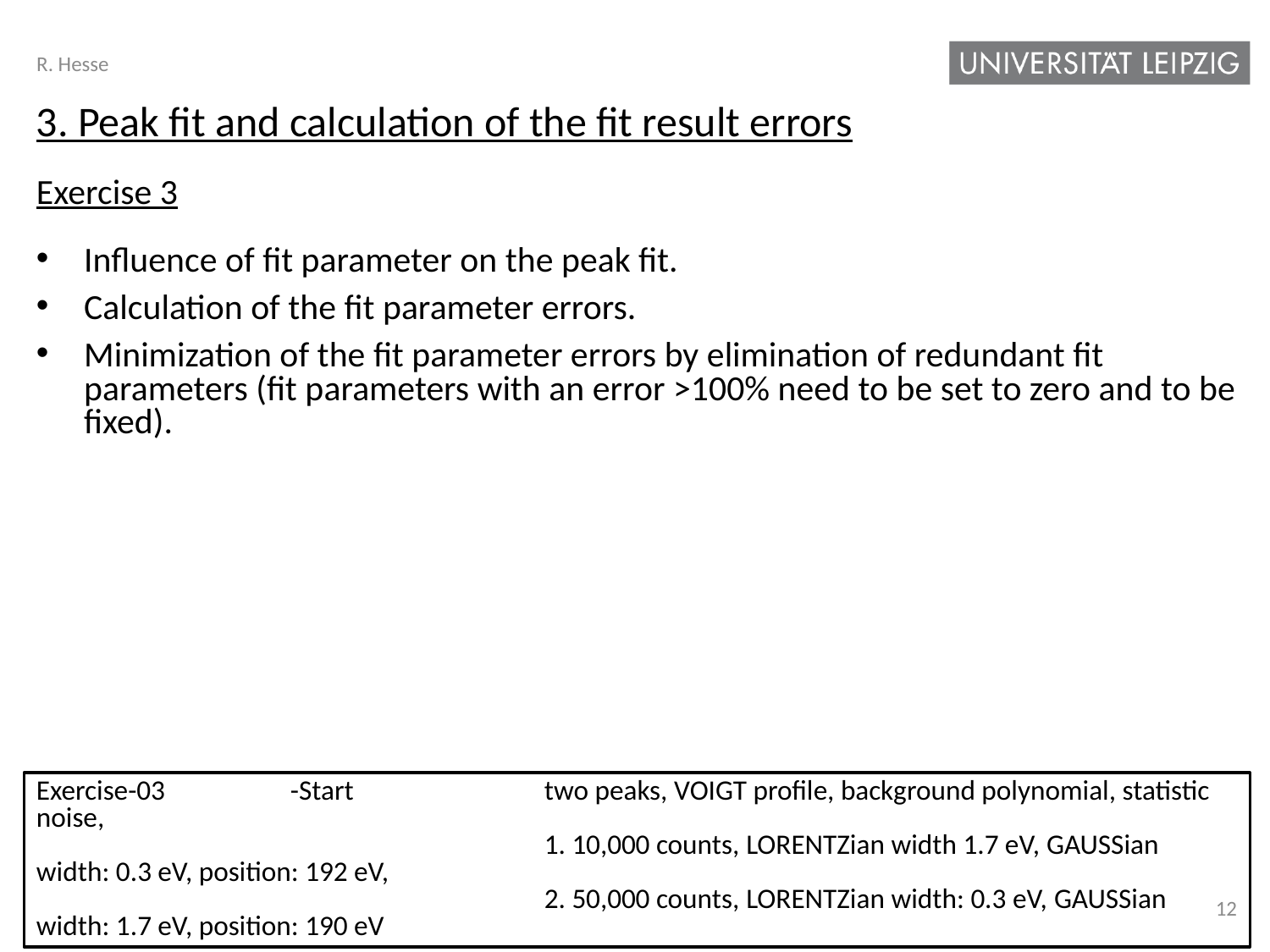

R. Hesse
3. Peak fit and calculation of the fit result errors
Exercise 3

Influence of fit parameter on the peak fit.

Calculation of the fit parameter errors.

Minimization of the fit parameter errors by elimination of redundant fit parameters (fit parameters with an error >100% need to be set to zero and to be fixed).
Exercise-03	-Start		two peaks, Voigt profile, background polynomial, statistic noise,
				1. 10,000 counts, Lorentzian width 1.7 eV, Gaussian width: 0.3 eV, position: 192 eV,
				2. 50,000 counts, Lorentzian width: 0.3 eV, Gaussian width: 1.7 eV, position: 190 eV
12